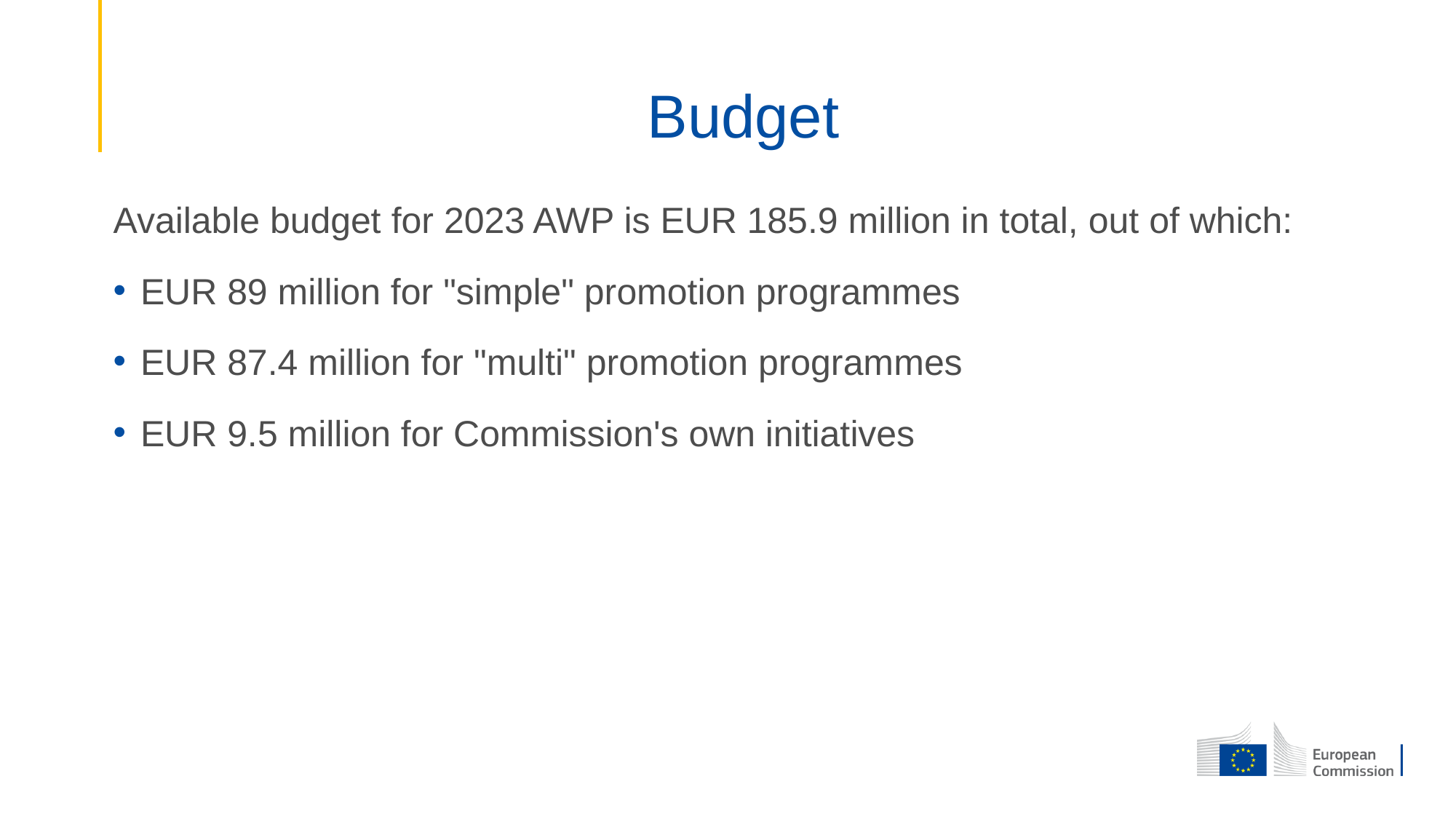

# Budget
Available budget for 2023 AWP is EUR 185.9 million in total, out of which:
EUR 89 million for "simple" promotion programmes
EUR 87.4 million for "multi" promotion programmes
EUR 9.5 million for Commission's own initiatives